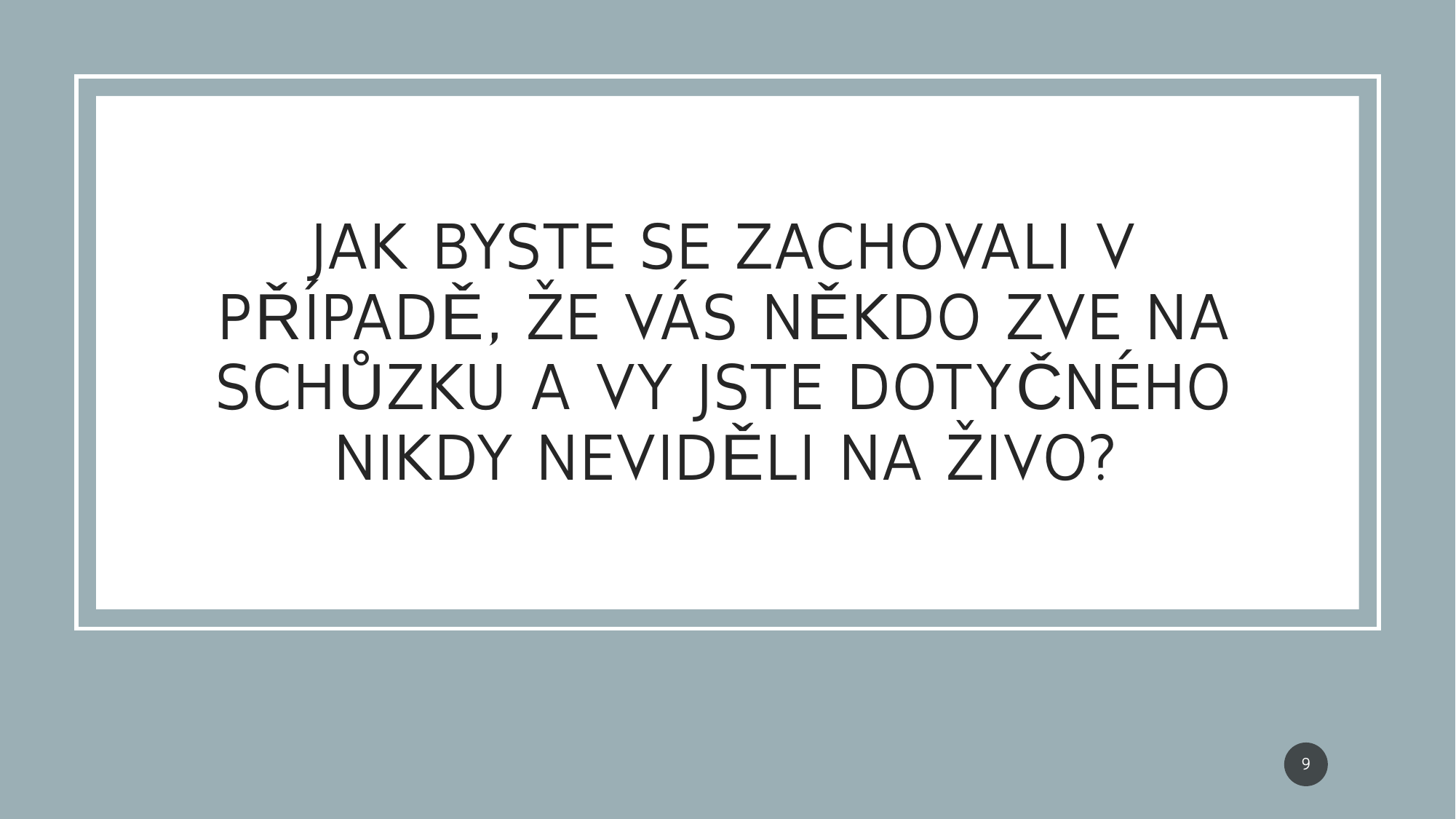

# Jak byste se zachovali v případě, že vás někdo zve na schůzku a vy jste dotyčného nikdy neviděli na živo?
9